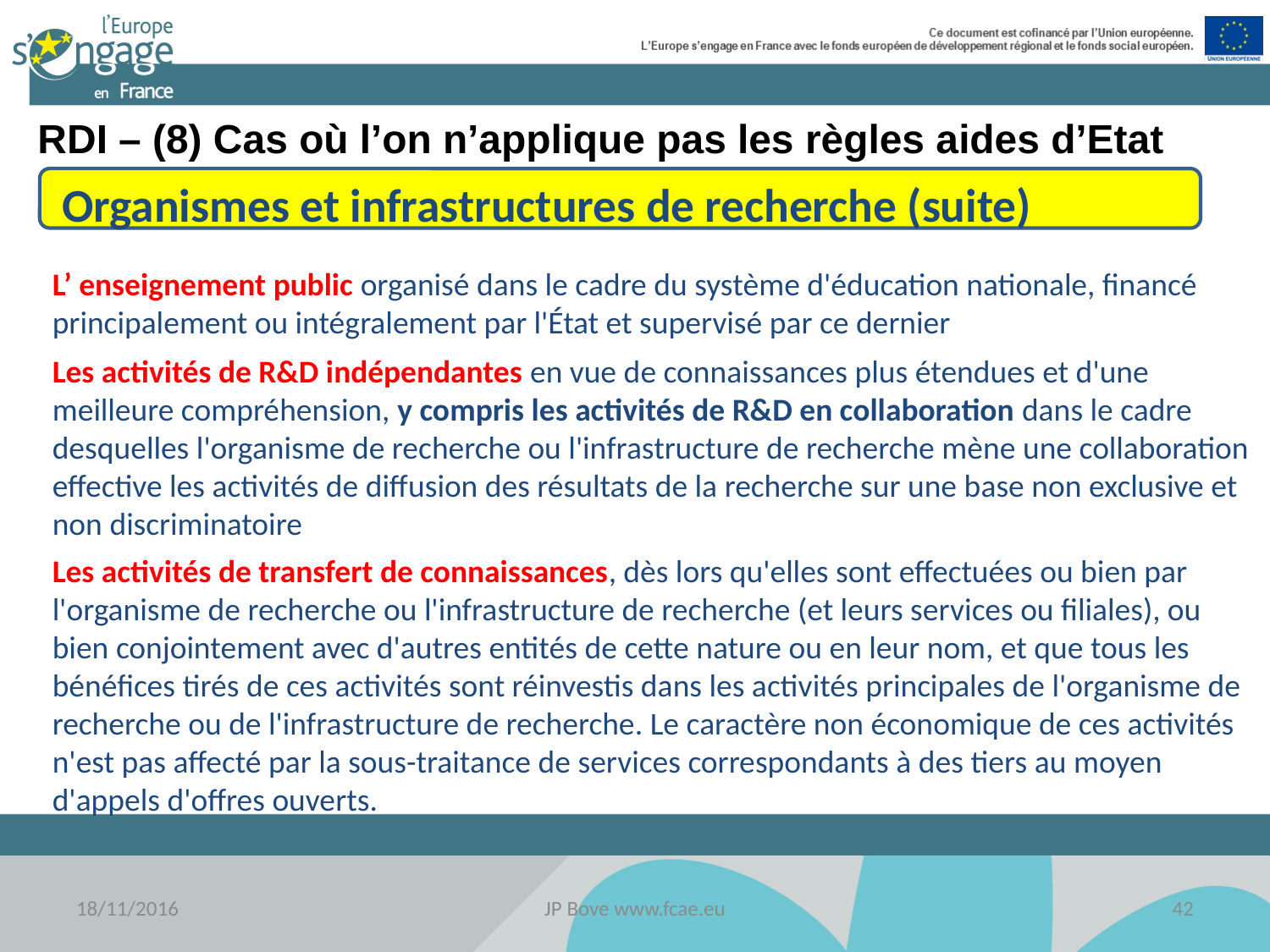

RDI – (8) Cas où l’on n’applique pas les règles aides d’Etat

Organismes et infrastructures de recherche (suite)

L’ enseignement public organisé dans le cadre du système d'éducation nationale, financé principalement ou intégralement par l'État et supervisé par ce dernier

Les activités de R&D indépendantes en vue de connaissances plus étendues et d'une meilleure compréhension, y compris les activités de R&D en collaboration dans le cadre desquelles l'organisme de recherche ou l'infrastructure de recherche mène une collaboration effective les activités de diffusion des résultats de la recherche sur une base non exclusive et non discriminatoire

Les activités de transfert de connaissances, dès lors qu'elles sont effectuées ou bien par l'organisme de recherche ou l'infrastructure de recherche (et leurs services ou filiales), ou bien conjointement avec d'autres entités de cette nature ou en leur nom, et que tous les bénéfices tirés de ces activités sont réinvestis dans les activités principales de l'organisme de recherche ou de l'infrastructure de recherche. Le caractère non économique de ces activités n'est pas affecté par la sous-traitance de services correspondants à des tiers au moyen d'appels d'offres ouverts.

18/11/2016
JP Bove www.fcae.eu
42